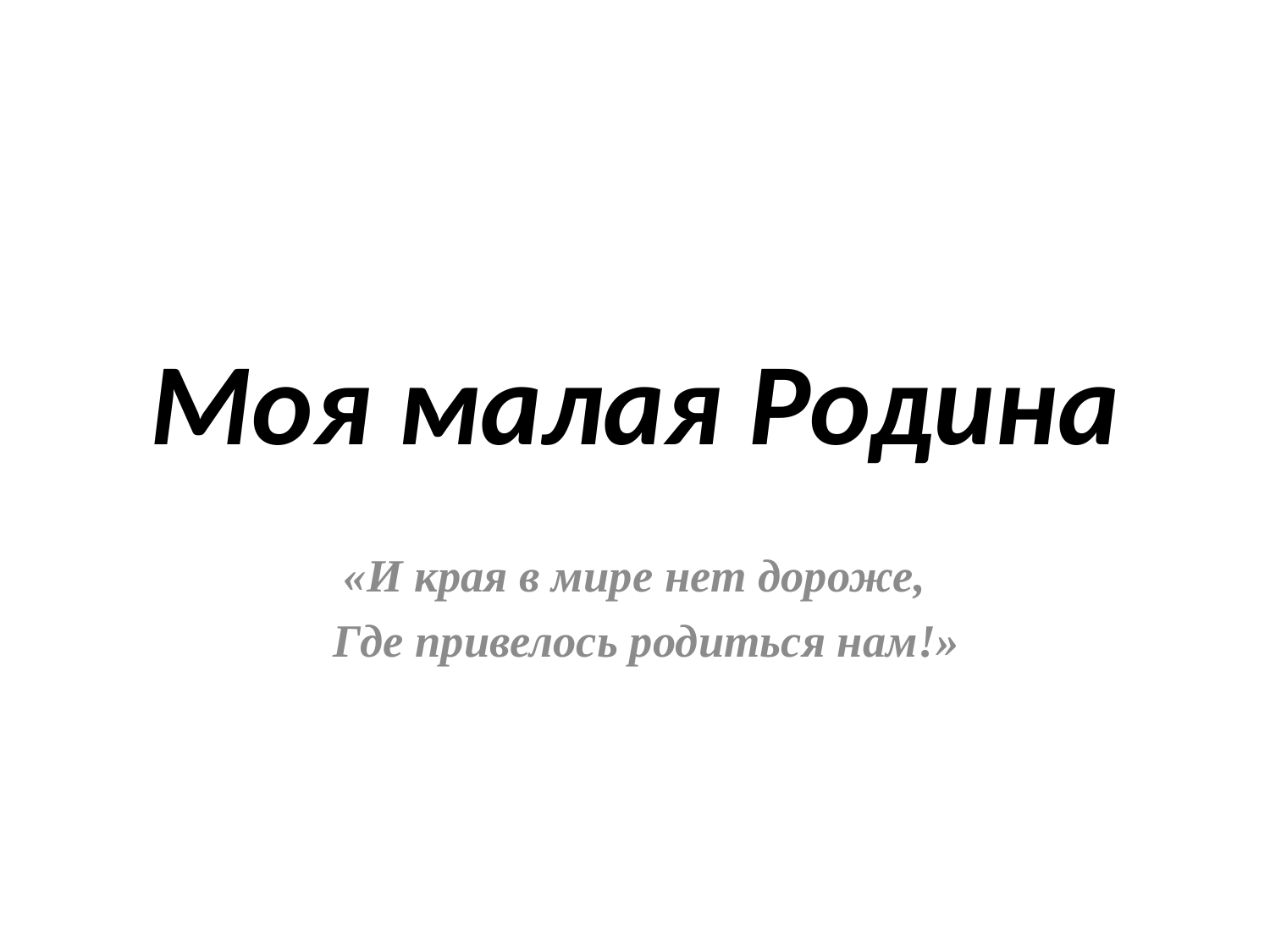

# Моя малая Родина
«И края в мире нет дороже,
  Где привелось родиться нам!»